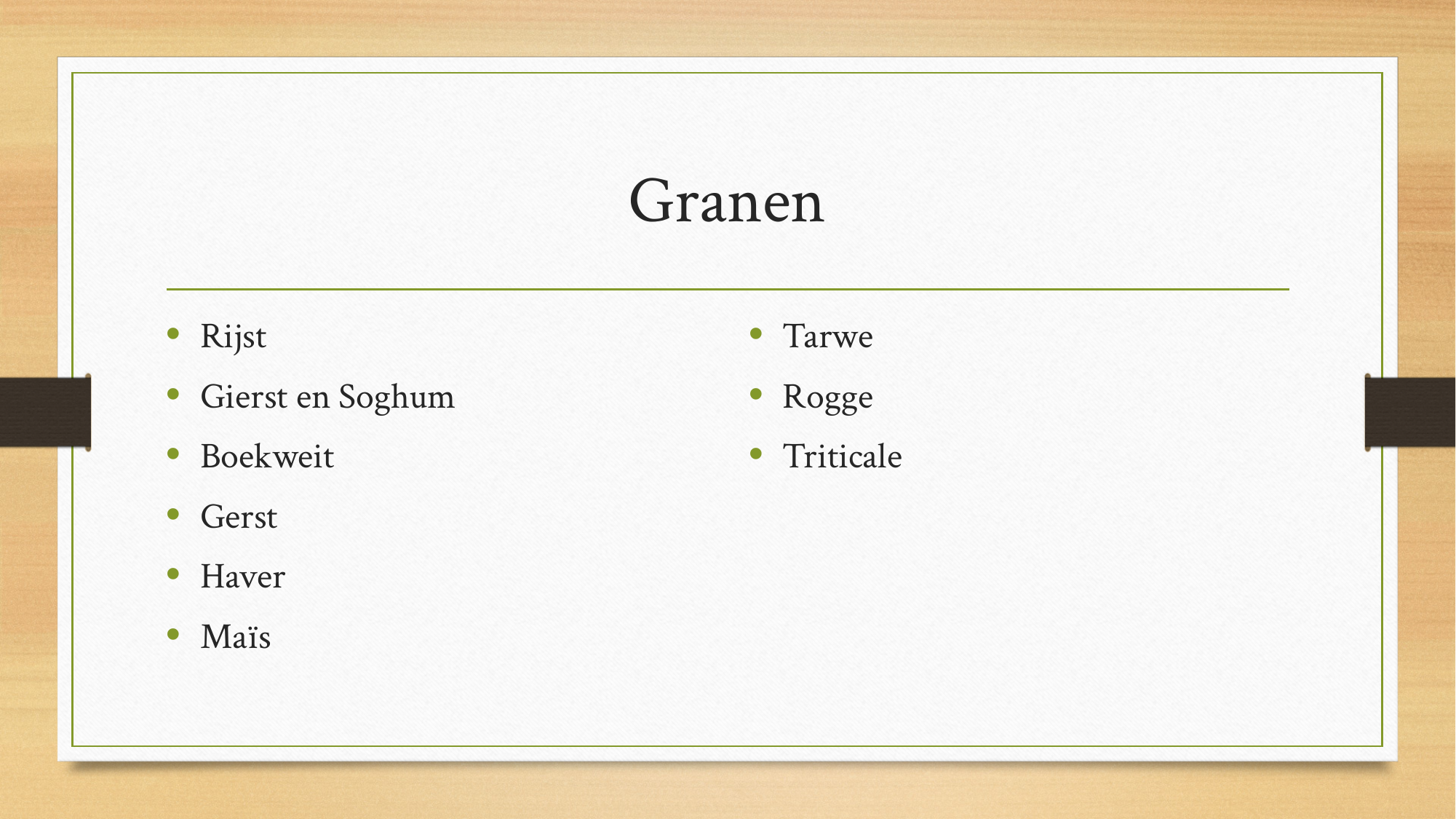

# Granen
Rijst
Gierst en Soghum
Boekweit
Gerst
Haver
Maïs

Tarwe
Rogge
Triticale